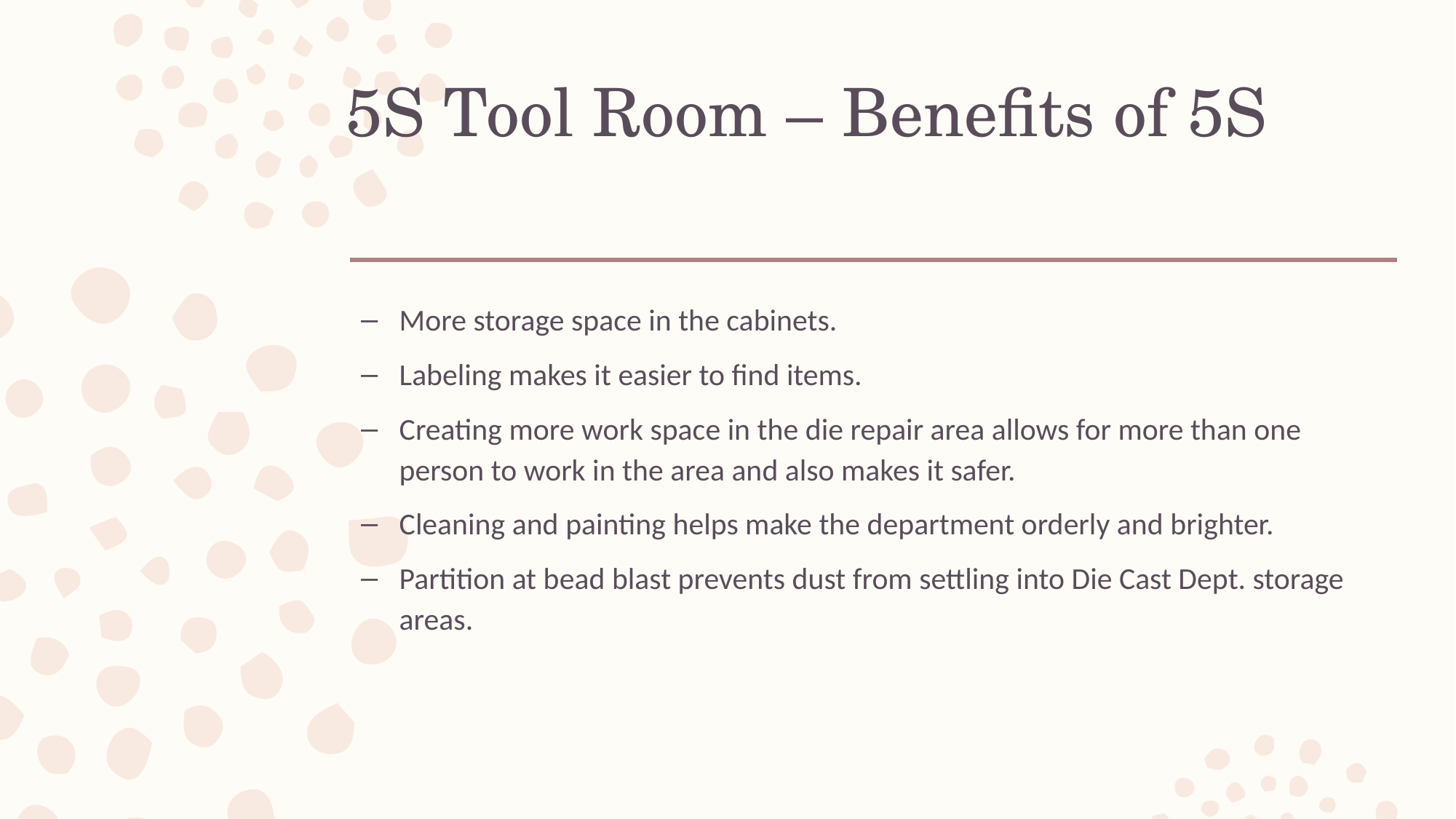

# 5S Tool Room – Benefits of 5S
More storage space in the cabinets.
Labeling makes it easier to find items.
Creating more work space in the die repair area allows for more than one person to work in the area and also makes it safer.
Cleaning and painting helps make the department orderly and brighter.
Partition at bead blast prevents dust from settling into Die Cast Dept. storage areas.